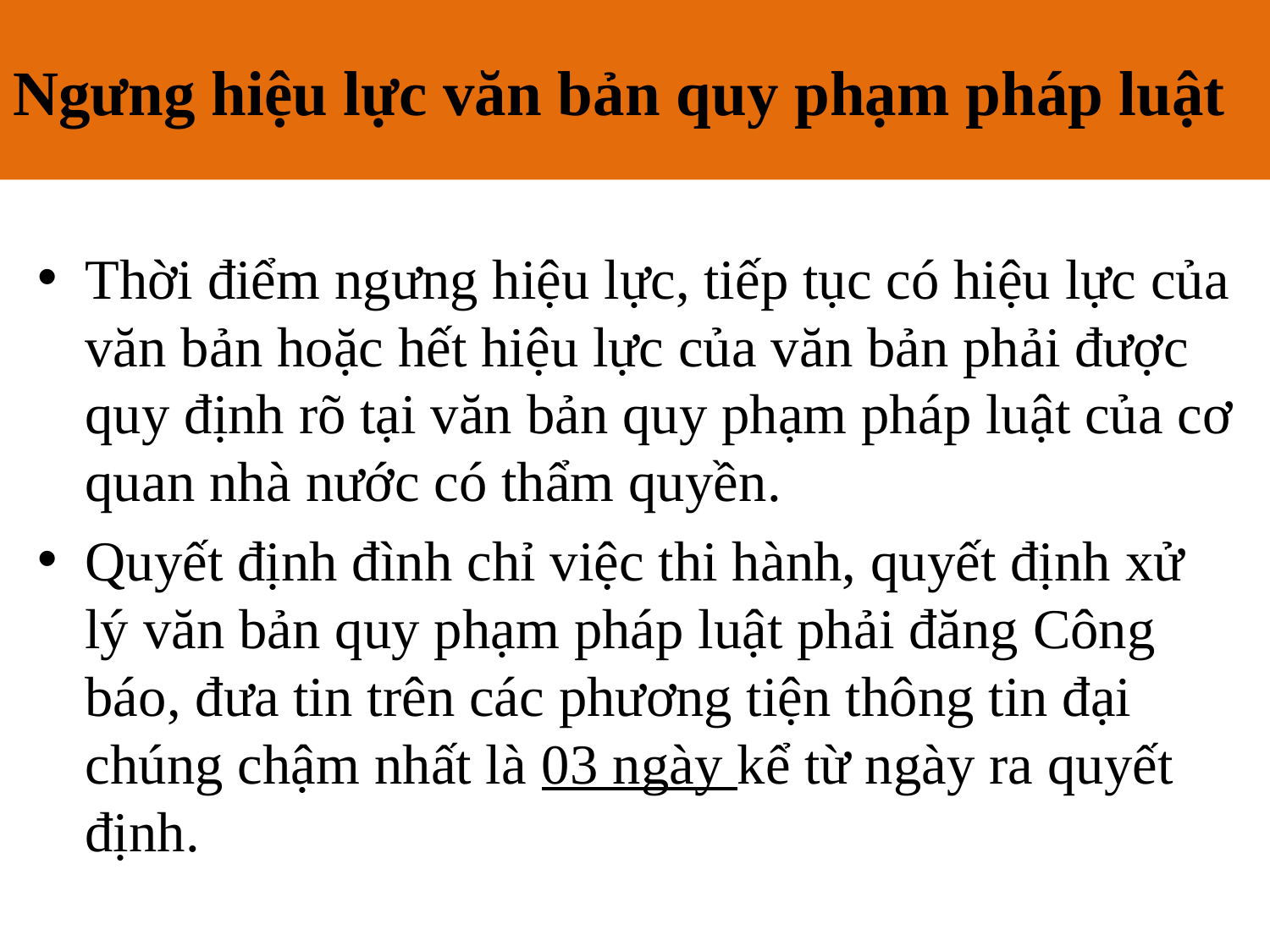

Ngưng hiệu lực văn bản quy phạm pháp luật
# III. Hiệu lực và nguyên tắc áp dụng văn bản quản lý nhà nước
Thời điểm ngưng hiệu lực, tiếp tục có hiệu lực của văn bản hoặc hết hiệu lực của văn bản phải được quy định rõ tại văn bản quy phạm pháp luật của cơ quan nhà nước có thẩm quyền.
Quyết định đình chỉ việc thi hành, quyết định xử lý văn bản quy phạm pháp luật phải đăng Công báo, đưa tin trên các phương tiện thông tin đại chúng chậm nhất là 03 ngày kể từ ngày ra quyết định.